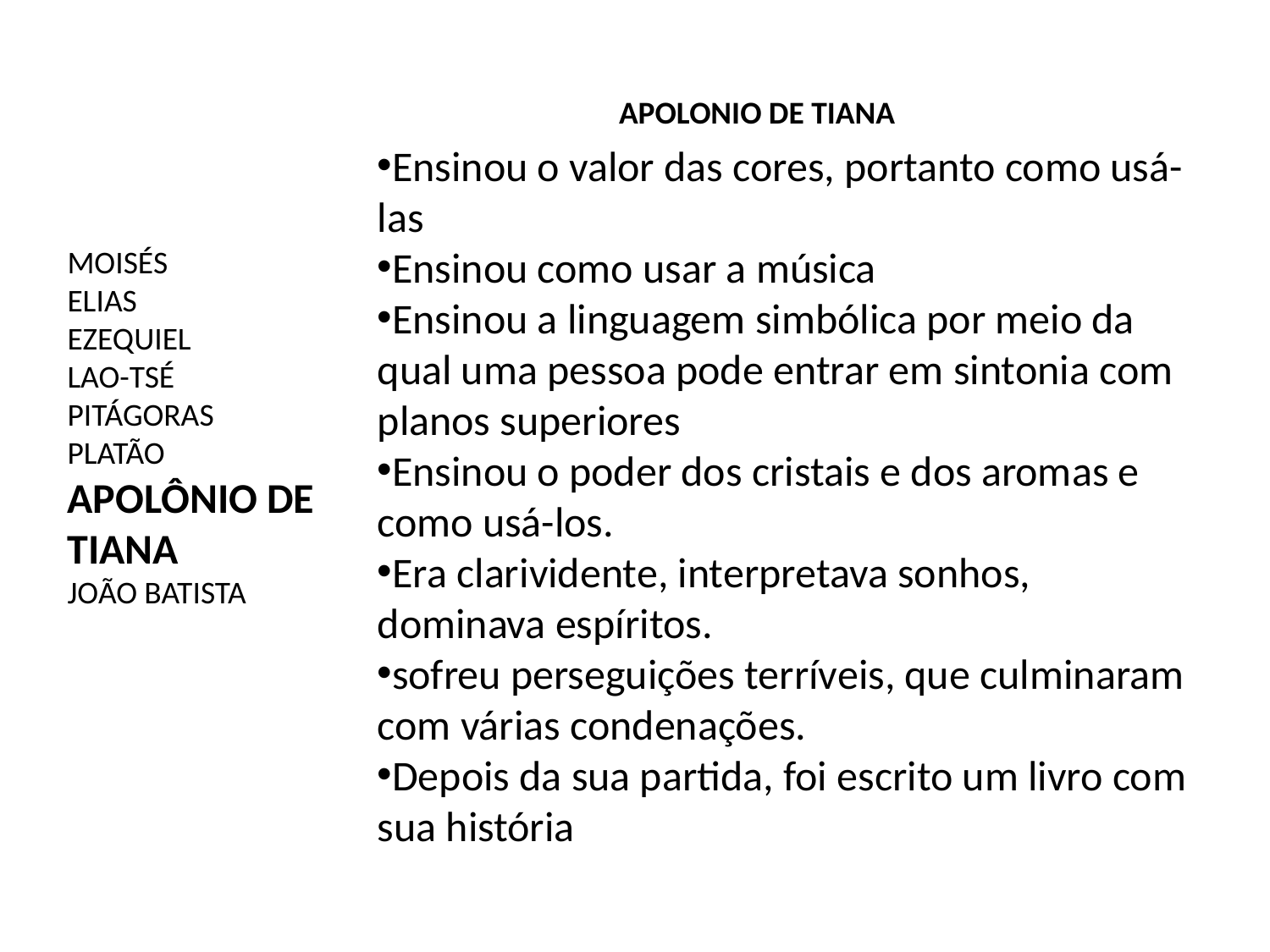

APOLONIO DE TIANA
Ensinou o valor das cores, portanto como usá-las
Ensinou como usar a música
Ensinou a linguagem simbólica por meio da qual uma pessoa pode entrar em sintonia com planos superiores
Ensinou o poder dos cristais e dos aromas e como usá-los.
Era clarividente, interpretava sonhos, dominava espíritos.
sofreu perseguições terríveis, que culminaram com várias condenações.
Depois da sua partida, foi escrito um livro com sua história
MOISÉS
ELIAS
EZEQUIEL
LAO-TSÉ
PITÁGORAS
PLATÃO
APOLÔNIO DE TIANA
JOÃO BATISTA